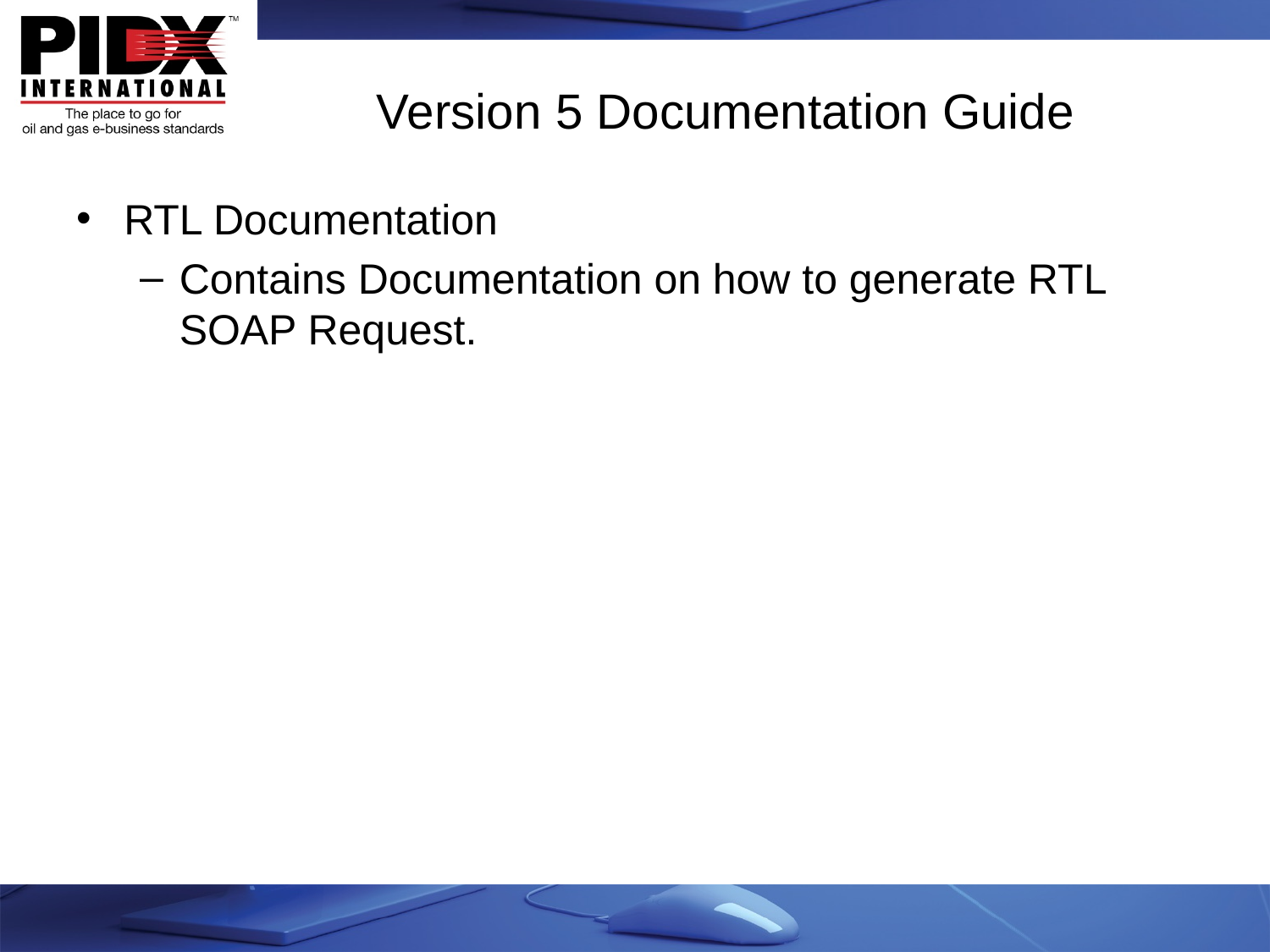

# Version 5 Documentation Guide
RTL Documentation
Contains Documentation on how to generate RTL SOAP Request.